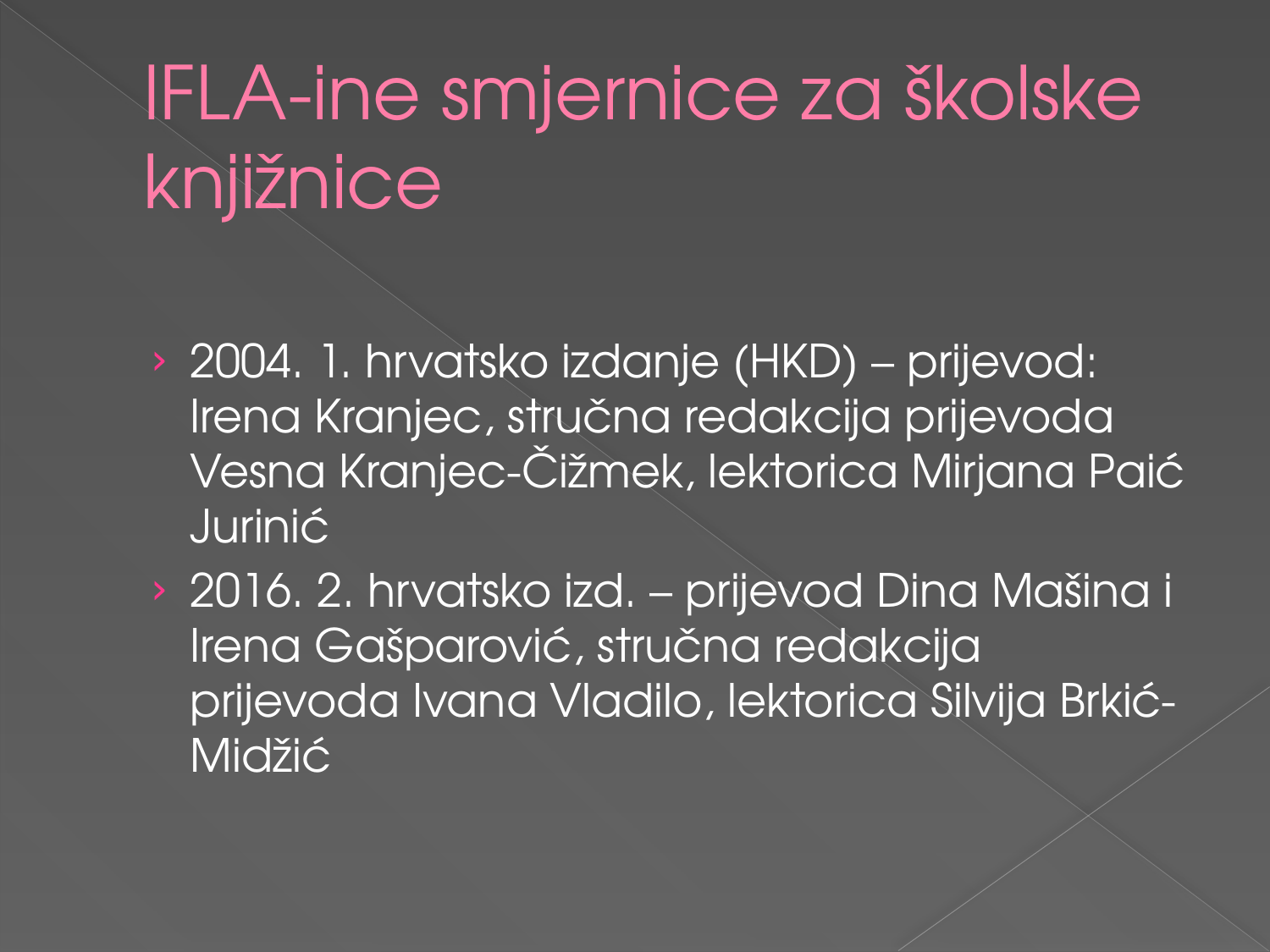

# IFLA-ine smjernice za školske knjižnice

2004. 1. hrvatsko izdanje (HKD) – prijevod: Irena Kranjec, stručna redakcija prijevoda Vesna Kranjec-Čižmek, lektorica Mirjana Paić Jurinić
2016. 2. hrvatsko izd. – prijevod Dina Mašina i Irena Gašparović, stručna redakcija prijevoda Ivana Vladilo, lektorica Silvija Brkić-Midžić